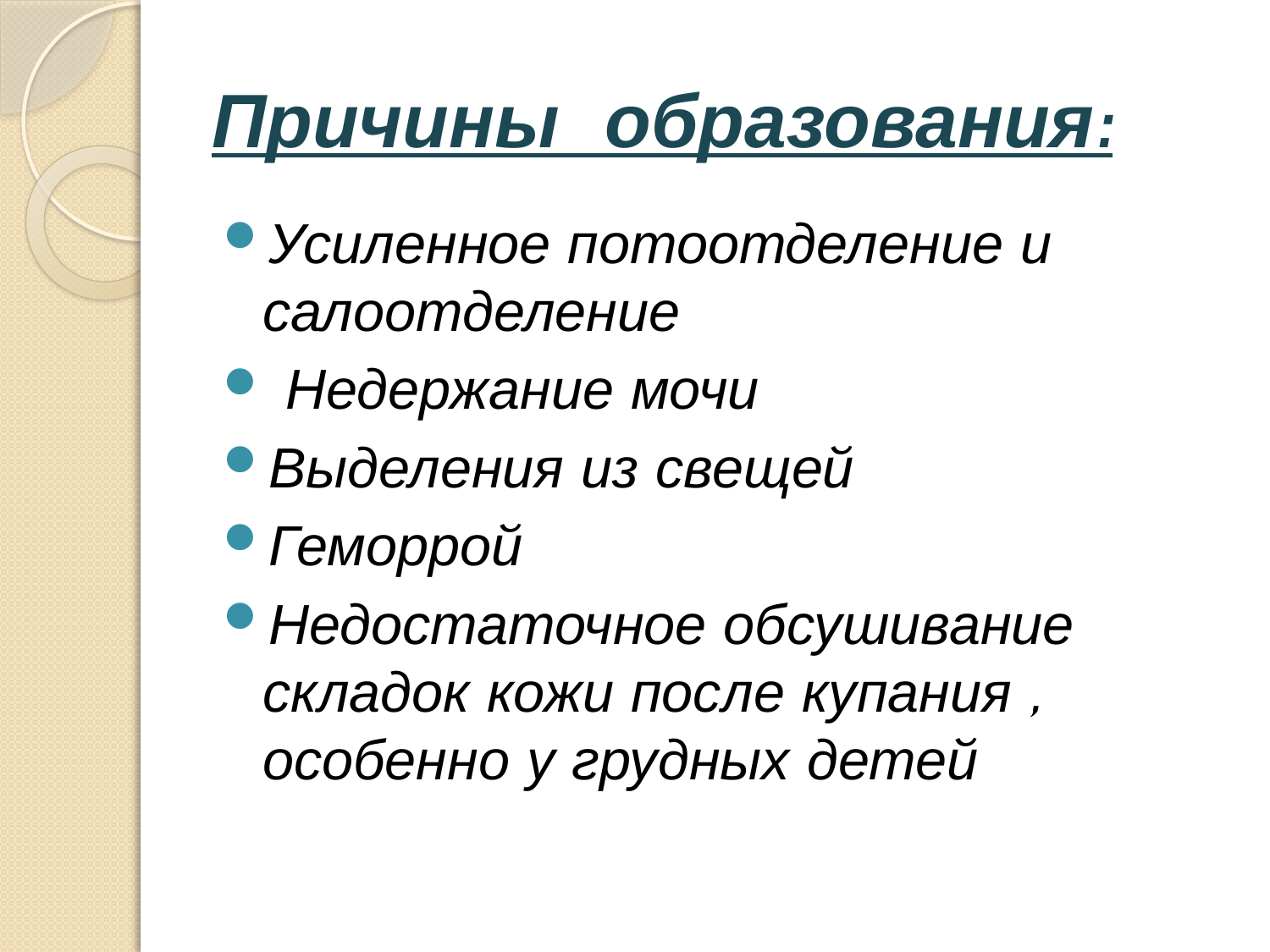

# Причины  образования:
Усиленное потоотделение и салоотделение
 Недержание мочи
Выделения из свещей
Геморрой
Недостаточное обсушивание складок кожи после купания , особенно у грудных детей